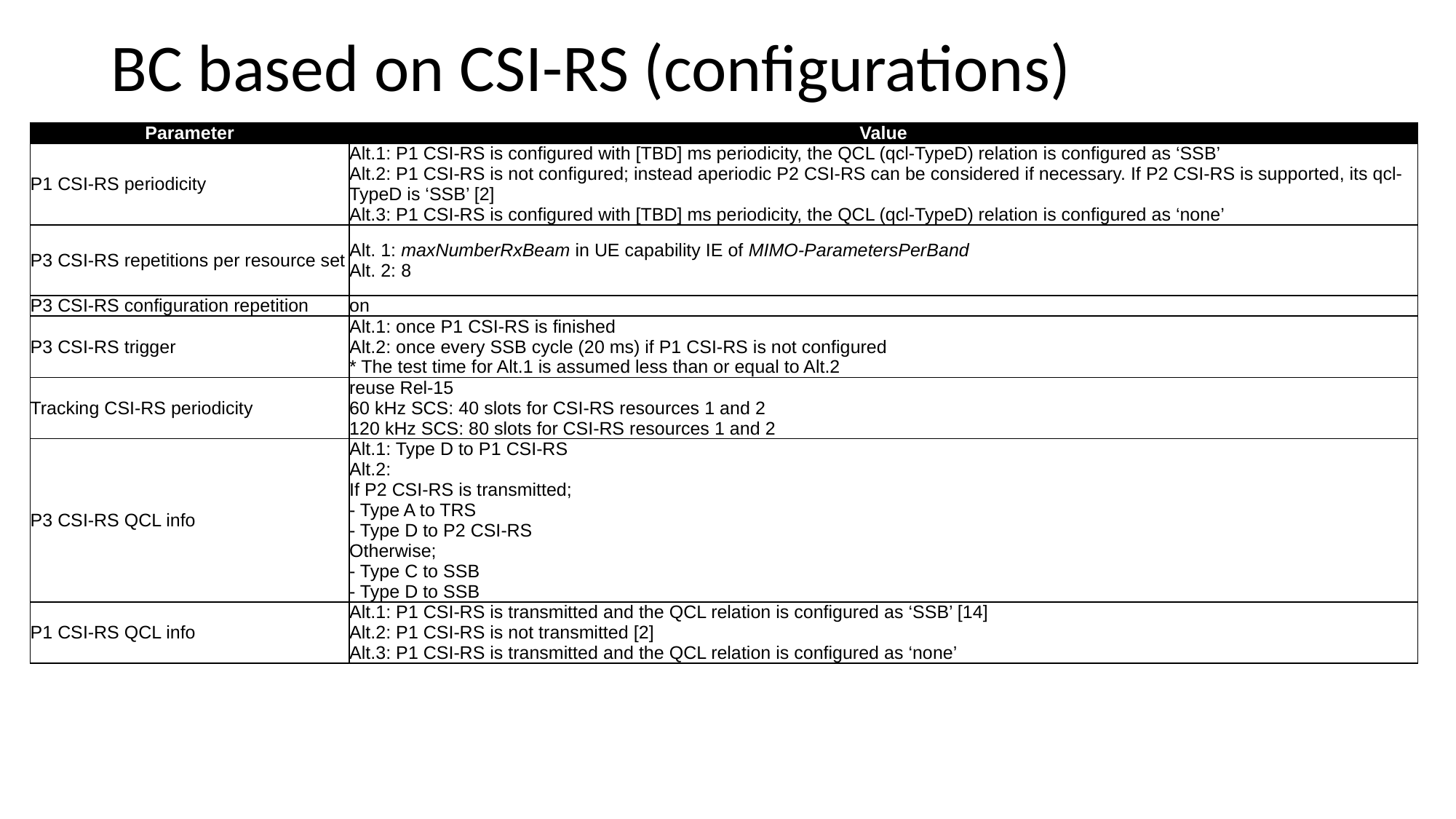

# BC based on CSI-RS (configurations)
| Parameter | Value |
| --- | --- |
| P1 CSI-RS periodicity | Alt.1: P1 CSI-RS is configured with [TBD] ms periodicity, the QCL (qcl-TypeD) relation is configured as ‘SSB’ Alt.2: P1 CSI-RS is not configured; instead aperiodic P2 CSI-RS can be considered if necessary. If P2 CSI-RS is supported, its qcl-TypeD is ‘SSB’ [2] Alt.3: P1 CSI-RS is configured with [TBD] ms periodicity, the QCL (qcl-TypeD) relation is configured as ‘none’ |
| P3 CSI-RS repetitions per resource set | Alt. 1: maxNumberRxBeam in UE capability IE of MIMO-ParametersPerBand Alt. 2: 8 |
| P3 CSI-RS configuration repetition | on |
| P3 CSI-RS trigger | Alt.1: once P1 CSI-RS is finished Alt.2: once every SSB cycle (20 ms) if P1 CSI-RS is not configured \* The test time for Alt.1 is assumed less than or equal to Alt.2 |
| Tracking CSI-RS periodicity | reuse Rel-15 60 kHz SCS: 40 slots for CSI-RS resources 1 and 2 120 kHz SCS: 80 slots for CSI-RS resources 1 and 2 |
| P3 CSI-RS QCL info | Alt.1: Type D to P1 CSI-RS Alt.2: If P2 CSI-RS is transmitted; - Type A to TRS - Type D to P2 CSI-RS Otherwise; - Type C to SSB  - Type D to SSB |
| P1 CSI-RS QCL info | Alt.1: P1 CSI-RS is transmitted and the QCL relation is configured as ‘SSB’ [14] Alt.2: P1 CSI-RS is not transmitted [2] Alt.3: P1 CSI-RS is transmitted and the QCL relation is configured as ‘none’ |